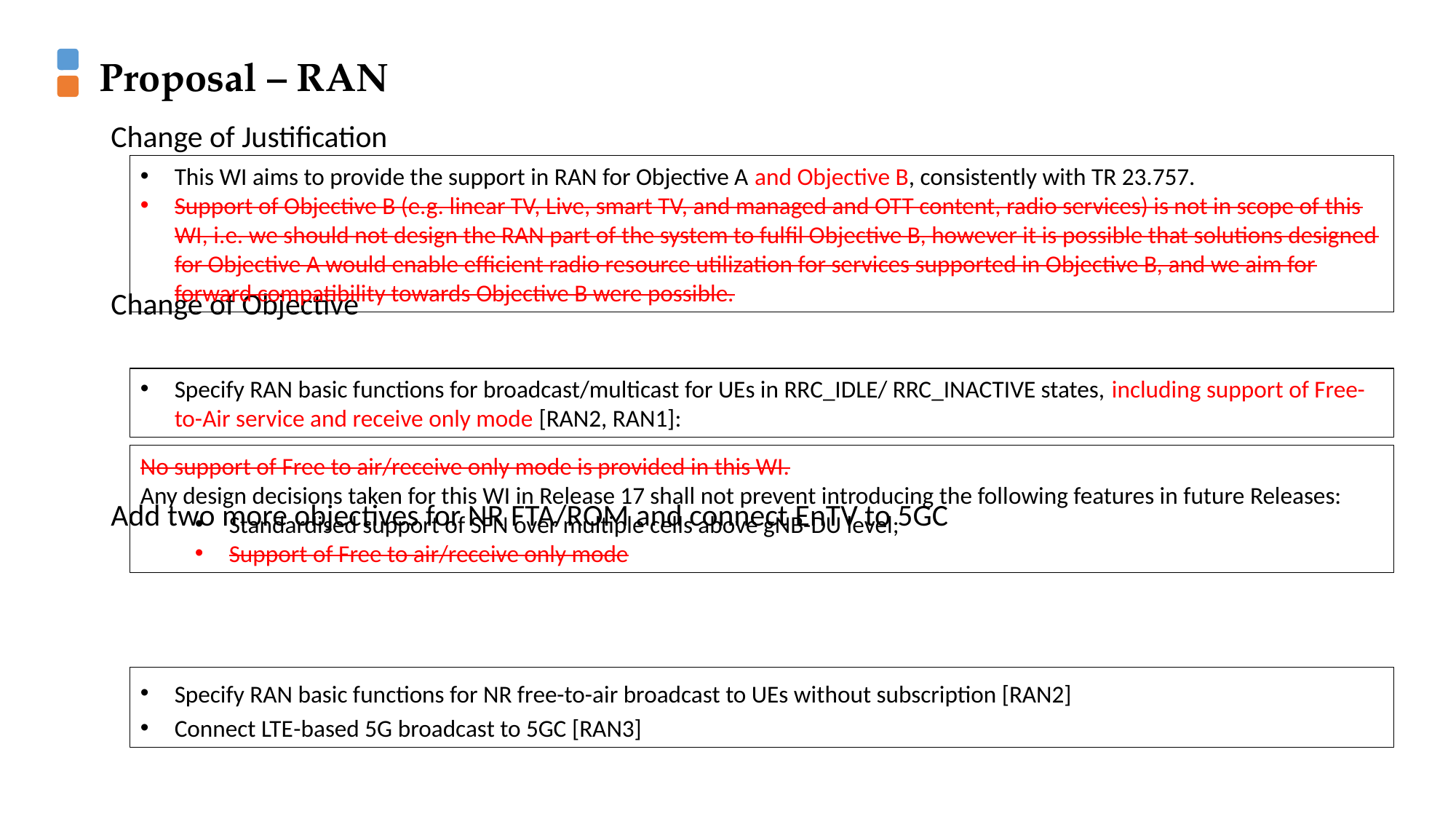

Proposal – RAN
Change of Justification

Change of Objective

Add two more objectives for NR FTA/ROM and connect EnTV to 5GC

This WI aims to provide the support in RAN for Objective A and Objective B, consistently with TR 23.757.
Support of Objective B (e.g. linear TV, Live, smart TV, and managed and OTT content, radio services) is not in scope of this WI, i.e. we should not design the RAN part of the system to fulfil Objective B, however it is possible that solutions designed for Objective A would enable efficient radio resource utilization for services supported in Objective B, and we aim for forward compatibility towards Objective B were possible.
Specify RAN basic functions for broadcast/multicast for UEs in RRC_IDLE/ RRC_INACTIVE states, including support of Free-to-Air service and receive only mode [RAN2, RAN1]:
No support of Free to air/receive only mode is provided in this WI.
Any design decisions taken for this WI in Release 17 shall not prevent introducing the following features in future Releases:
Standardised support of SFN over multiple cells above gNB-DU level;
Support of Free to air/receive only mode
Specify RAN basic functions for NR free-to-air broadcast to UEs without subscription [RAN2]
Connect LTE-based 5G broadcast to 5GC [RAN3]